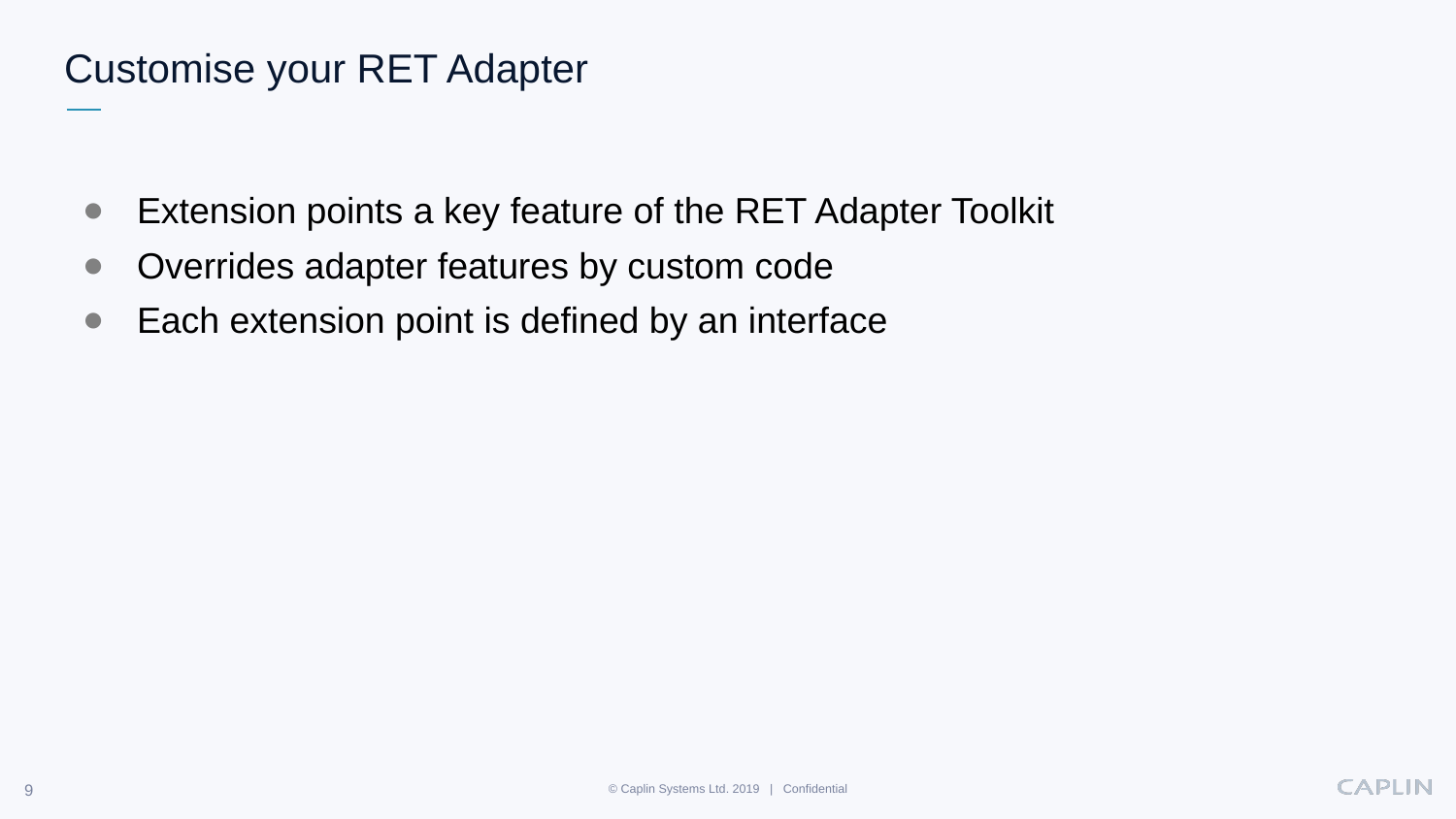

# Customise your RET Adapter
Extension points a key feature of the RET Adapter Toolkit
Overrides adapter features by custom code
Each extension point is defined by an interface